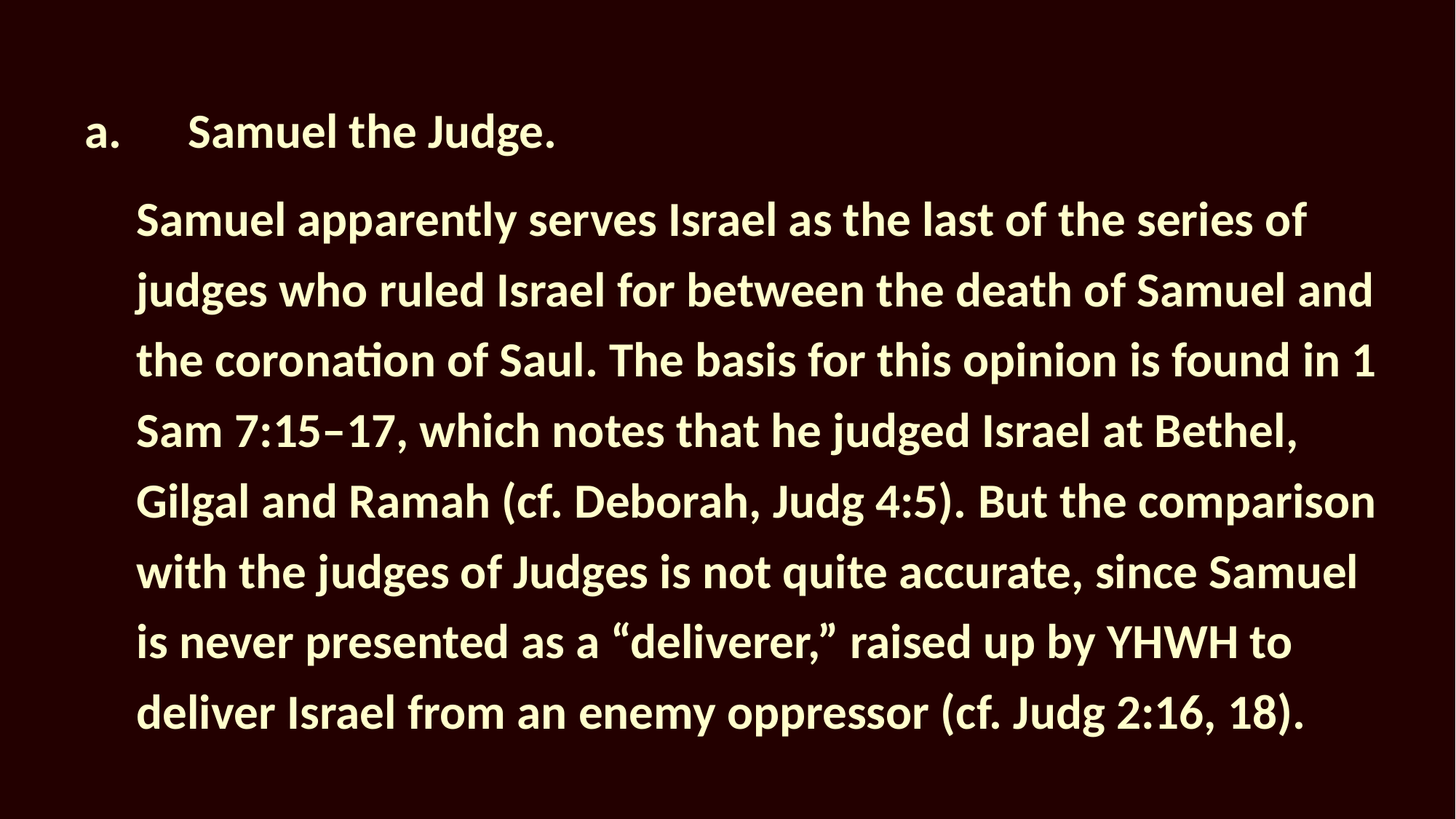

a.	Samuel the Judge.
Samuel apparently serves Israel as the last of the series of judges who ruled Israel for between the death of Samuel and the coronation of Saul. The basis for this opinion is found in 1 Sam 7:15–17, which notes that he judged Israel at Bethel, Gilgal and Ramah (cf. Deborah, Judg 4:5). But the comparison with the judges of Judges is not quite accurate, since Samuel is never presented as a “deliverer,” raised up by YHWH to deliver Israel from an enemy oppressor (cf. Judg 2:16, 18).